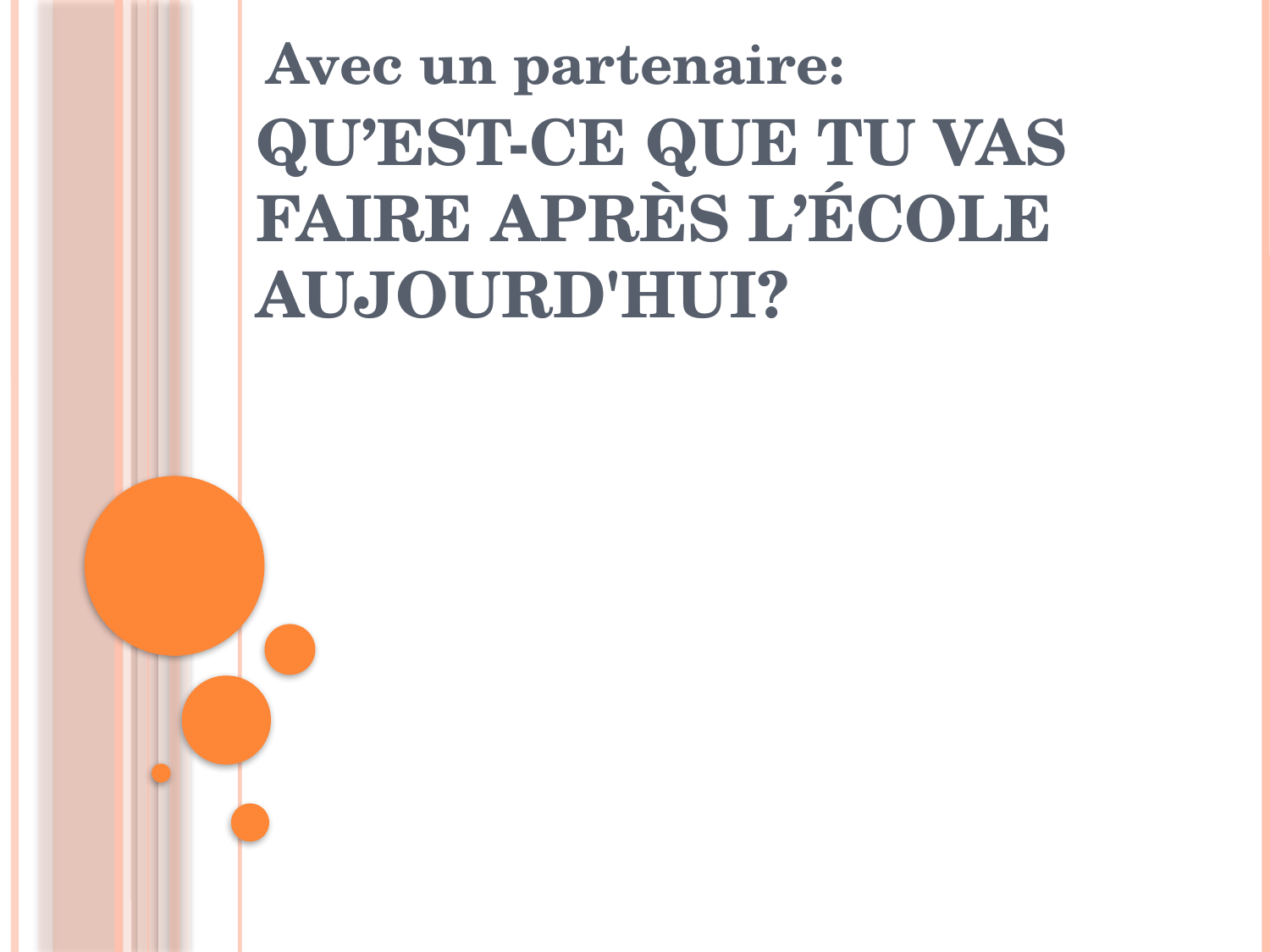

Avec un partenaire:
# Qu’est-ce que tu vas faire après l’école aujourd'hui?